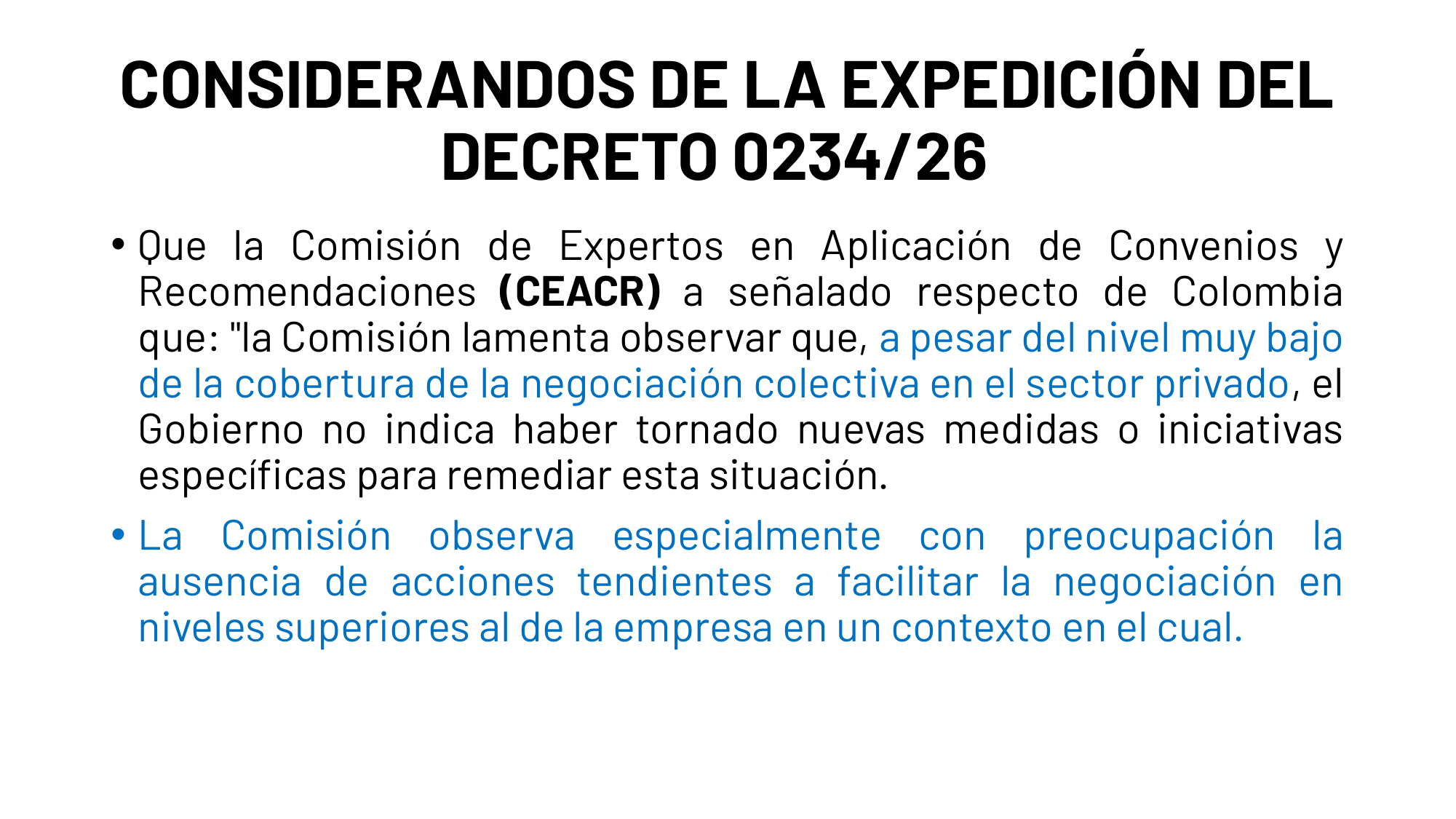

# CONSIDERANDOS DE LA EXPEDICIÓN DEL DECRETO 0234/26
Que la Comisión de Expertos en Aplicación de Convenios y Recomendaciones (CEACR) a señalado respecto de Colombia que: "la Comisión lamenta observar que, a pesar del nivel muy bajo de la cobertura de la negociación colectiva en el sector privado, el Gobierno no indica haber tornado nuevas medidas o iniciativas específicas para remediar esta situación.
La Comisión observa especialmente con preocupación la ausencia de acciones tendientes a facilitar la negociación en niveles superiores al de la empresa en un contexto en el cual.